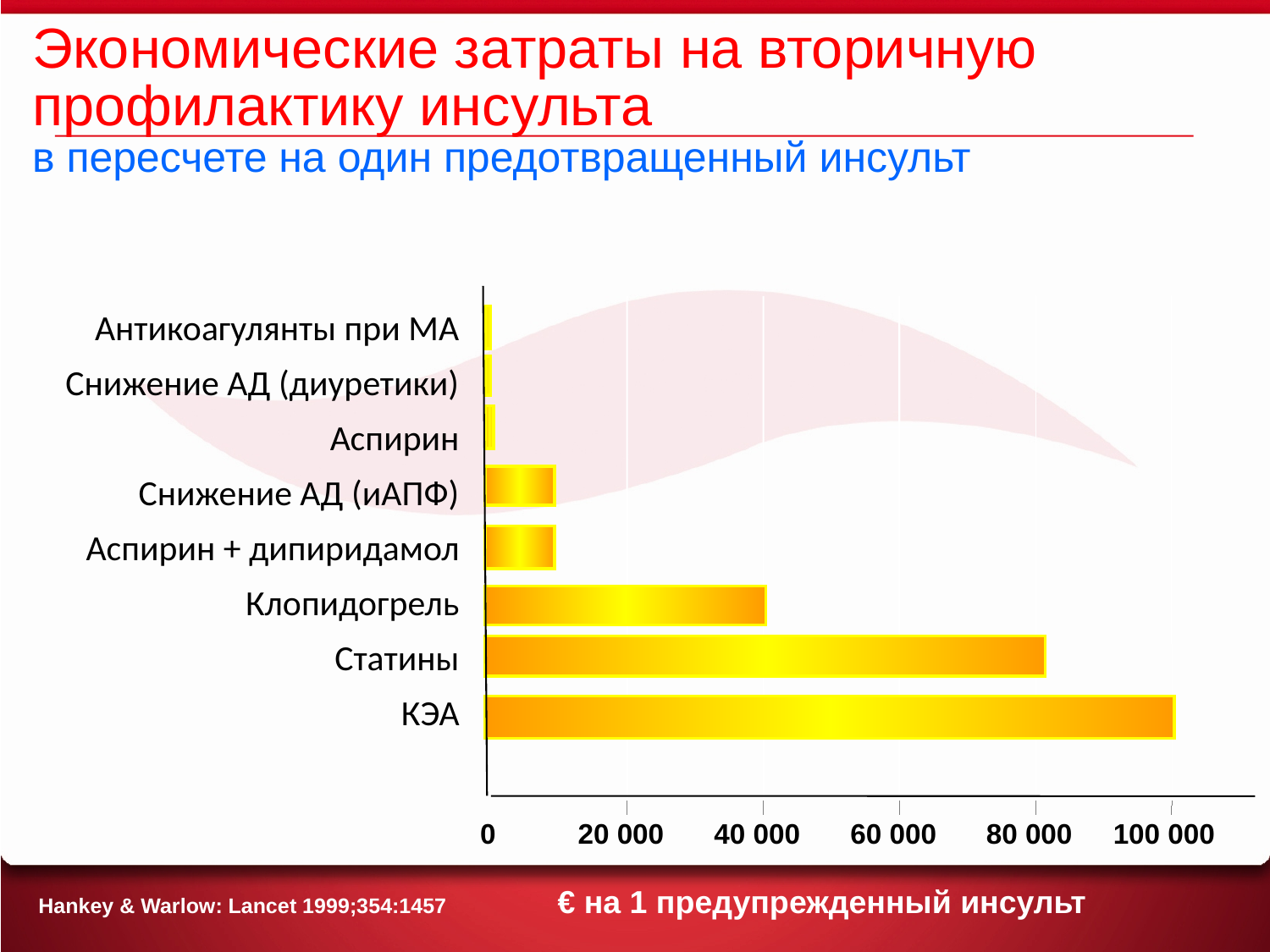

Экономические затраты на вторичную профилактику инсульта
в пересчете на один предотвращенный инсульт
Антикоагулянты при МА
Снижение АД (диуретики)
Аспирин
Снижение АД (иАПФ)
Аспирин + дипиридамол
Клопидогрель
Статины
КЭА

0
20 000
40 000
60 000
80 000
100 000
€ на 1 предупрежденный инсульт
Hankey & Warlow: Lancet 1999;354:1457